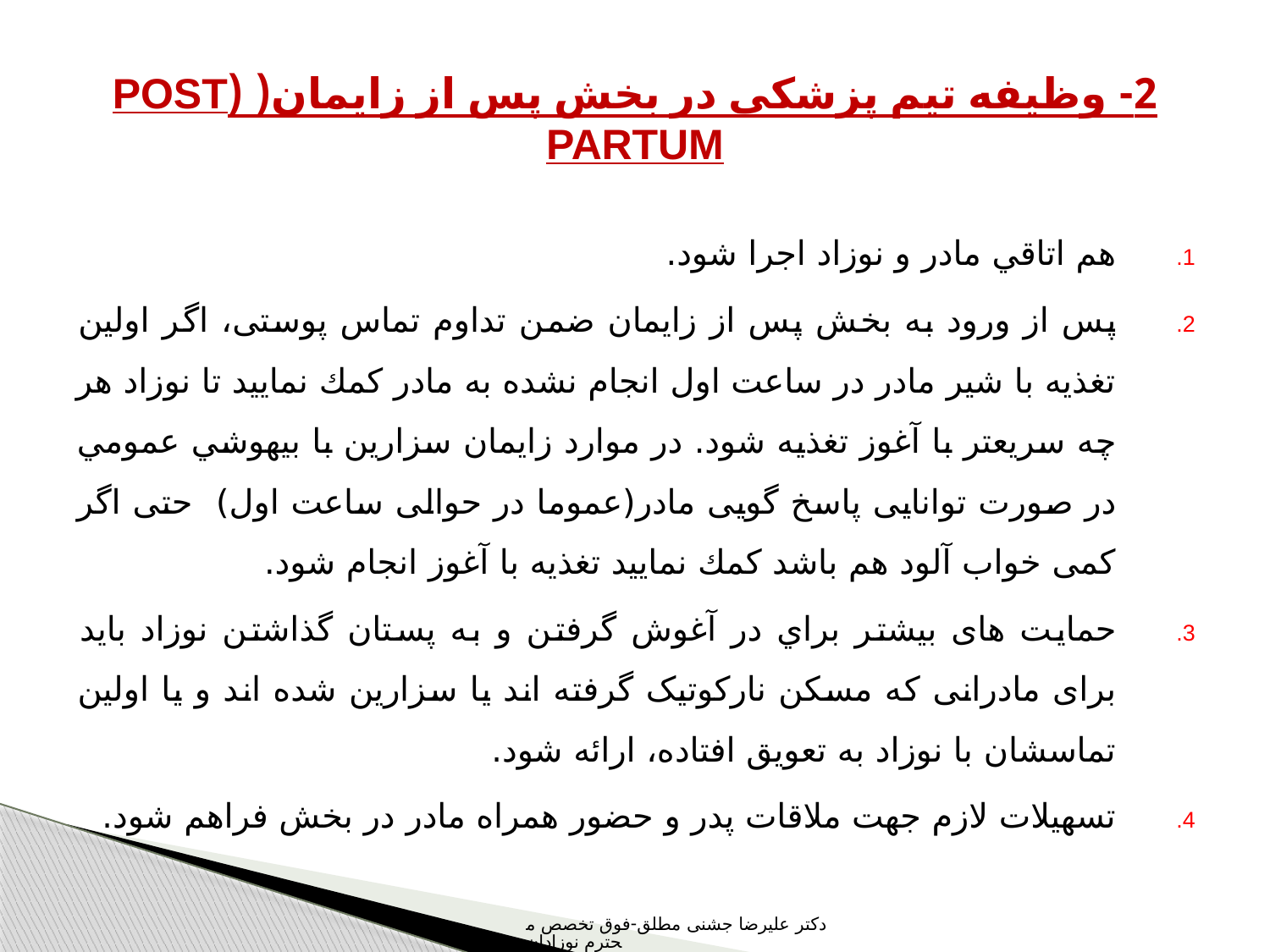

# 2- وظیفه تیم پزشکی در بخش پس از زايمان( (POST PARTUM
هم اتاقي مادر و نوزاد اجرا شود.
پس از ورود به بخش پس از زايمان ضمن تداوم تماس پوستی، اگر اولين تغذيه با شير مادر در ساعت اول انجام نشده به مادر كمك نماييد تا نوزاد هر چه سريعتر با آغوز تغذيه شود. در موارد زايمان سزارين با بيهوشي عمومي در صورت توانایی پاسخ گویی مادر(عموما در حوالی ساعت اول)  حتی اگر کمی خواب آلود هم باشد كمك نماييد تغذيه با آغوز انجام شود.
حمایت های بیشتر براي در آغوش گرفتن و به پستان گذاشتن نوزاد باید برای مادرانی که مسكن نارکوتیک گرفته اند یا سزارین شده اند و يا اولین تماسشان با نوزاد به تعویق افتاده، ارائه شود.
تسهيلات لازم جهت ملاقات پدر و حضور همراه مادر در بخش فراهم شود.
دکتر علیرضا جشنی مطلق-فوق تخصص محترم نوزادان